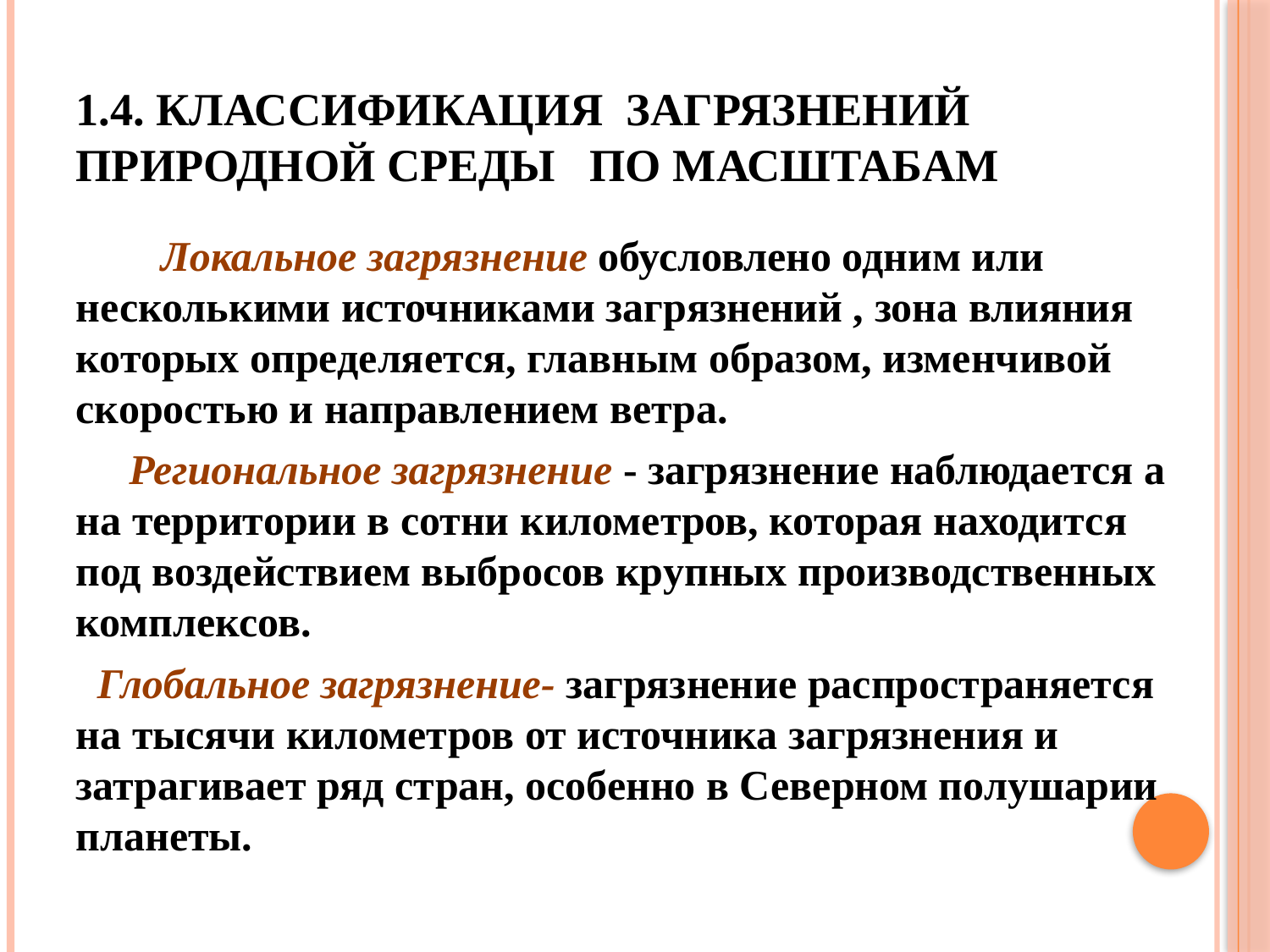

# 1.4. Классификация  загрязнений природной среды   по масштабам
        Локальное загрязнение обусловлено одним или несколькими источниками загрязнений , зона влияния которых определяется, главным образом, изменчивой скоростью и направлением ветра.
     Региональное загрязнение - загрязнение наблюдается а на территории в сотни километров, которая находится под воздействием выбросов крупных производственных комплексов.
  Глобальное загрязнение- загрязнение распространяется на тысячи километров от источника загрязнения и затрагивает ряд стран, особенно в Северном полушарии планеты.